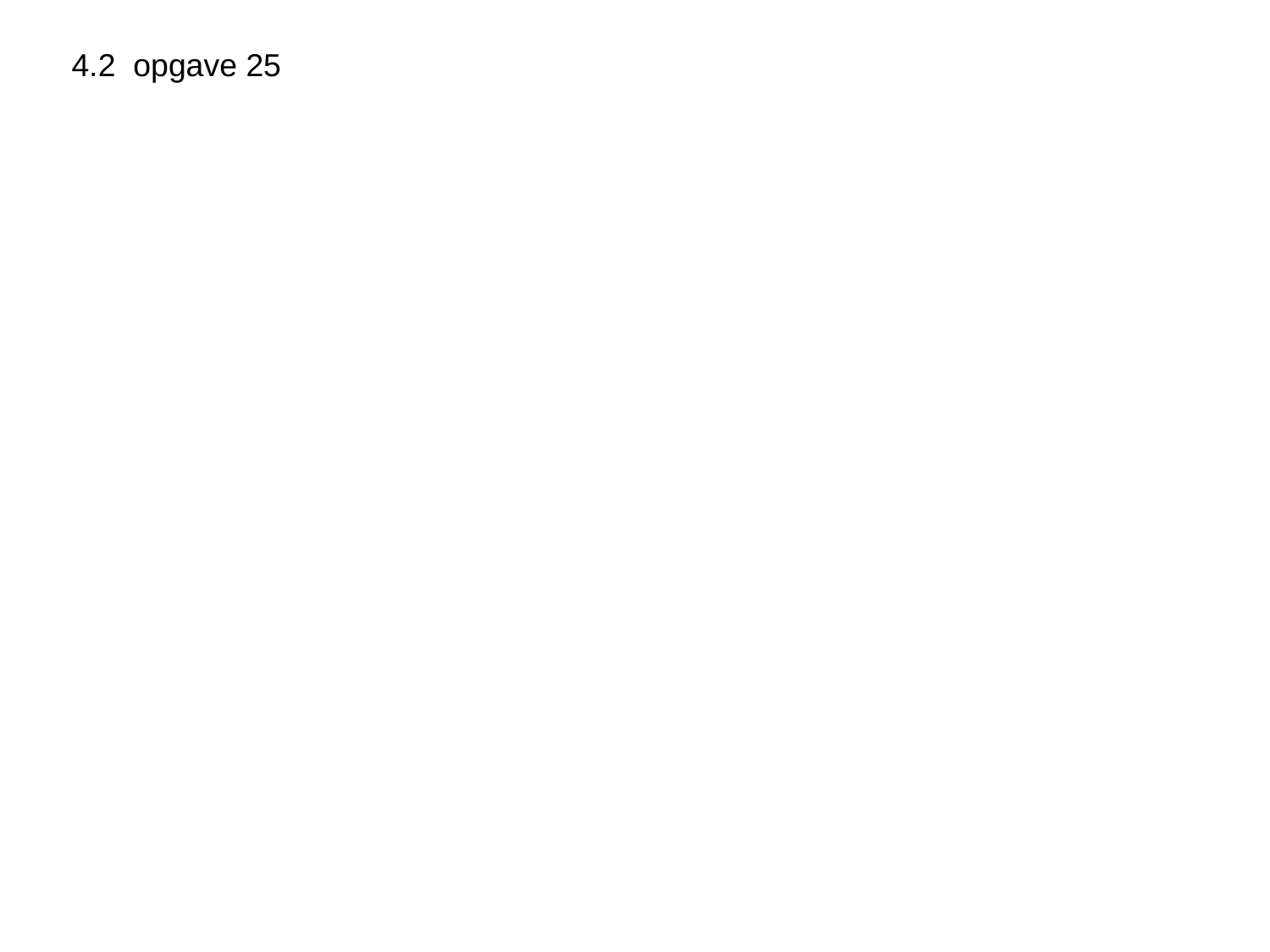

4.2  opgave 25        kloppend maken:   beginnen met  H

3